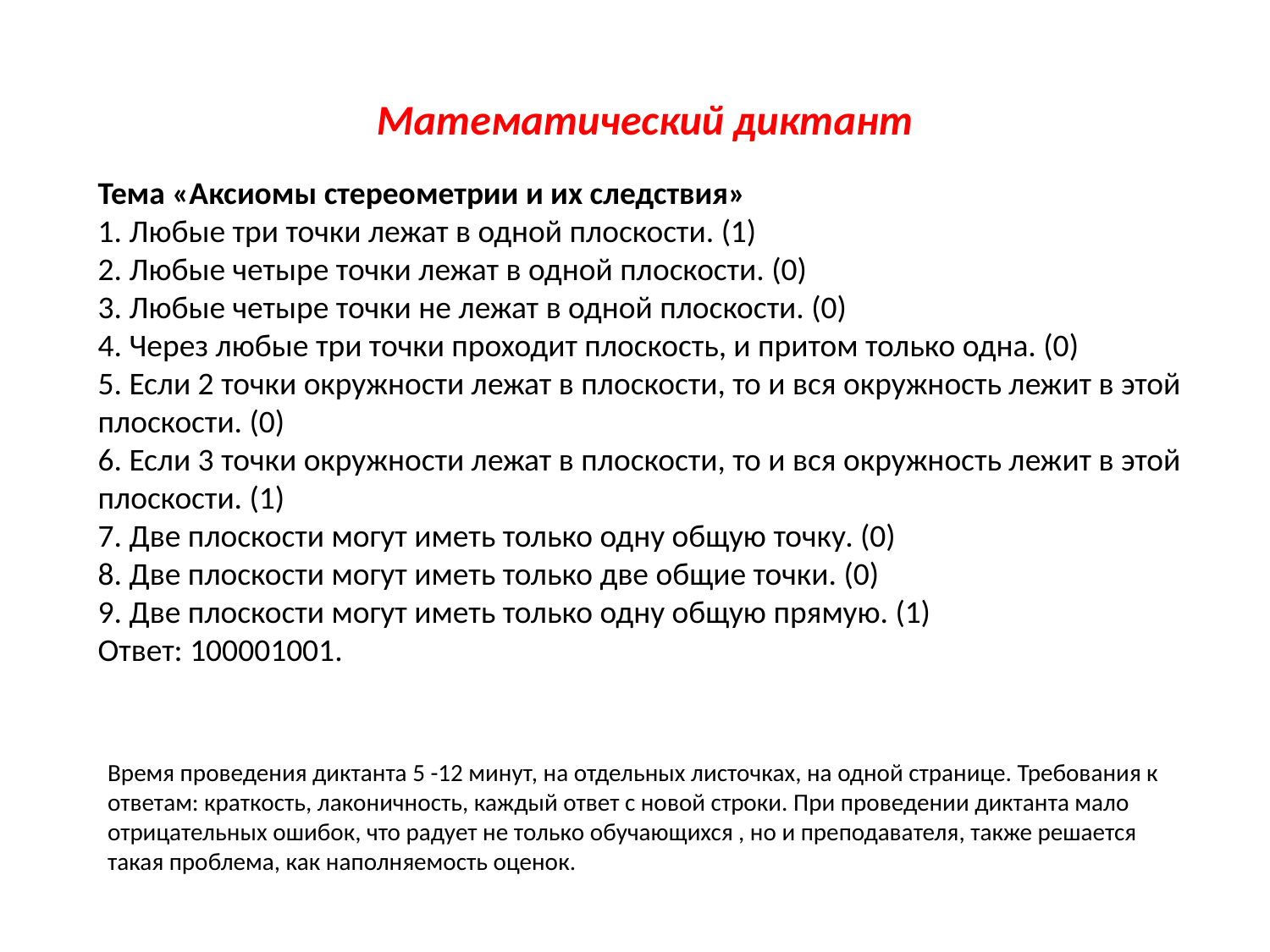

Математический диктант
Тема «Аксиомы стереометрии и их следствия»
1. Любые три точки лежат в одной плоскости. (1)
2. Любые четыре точки лежат в одной плоскости. (0)
3. Любые четыре точки не лежат в одной плоскости. (0)
4. Через любые три точки проходит плоскость, и притом только одна. (0)
5. Если 2 точки окружности лежат в плоскости, то и вся окружность лежит в этой плоскости. (0)
6. Если 3 точки окружности лежат в плоскости, то и вся окружность лежит в этой плоскости. (1)
7. Две плоскости могут иметь только одну общую точку. (0)
8. Две плоскости могут иметь только две общие точки. (0)
9. Две плоскости могут иметь только одну общую прямую. (1)
Ответ: 100001001.
Время проведения диктанта 5 -12 минут, на отдельных листочках, на одной странице. Требования к ответам: краткость, лаконичность, каждый ответ с новой строки. При проведении диктанта мало отрицательных ошибок, что радует не только обучающихся , но и преподавателя, также решается такая проблема, как наполняемость оценок.